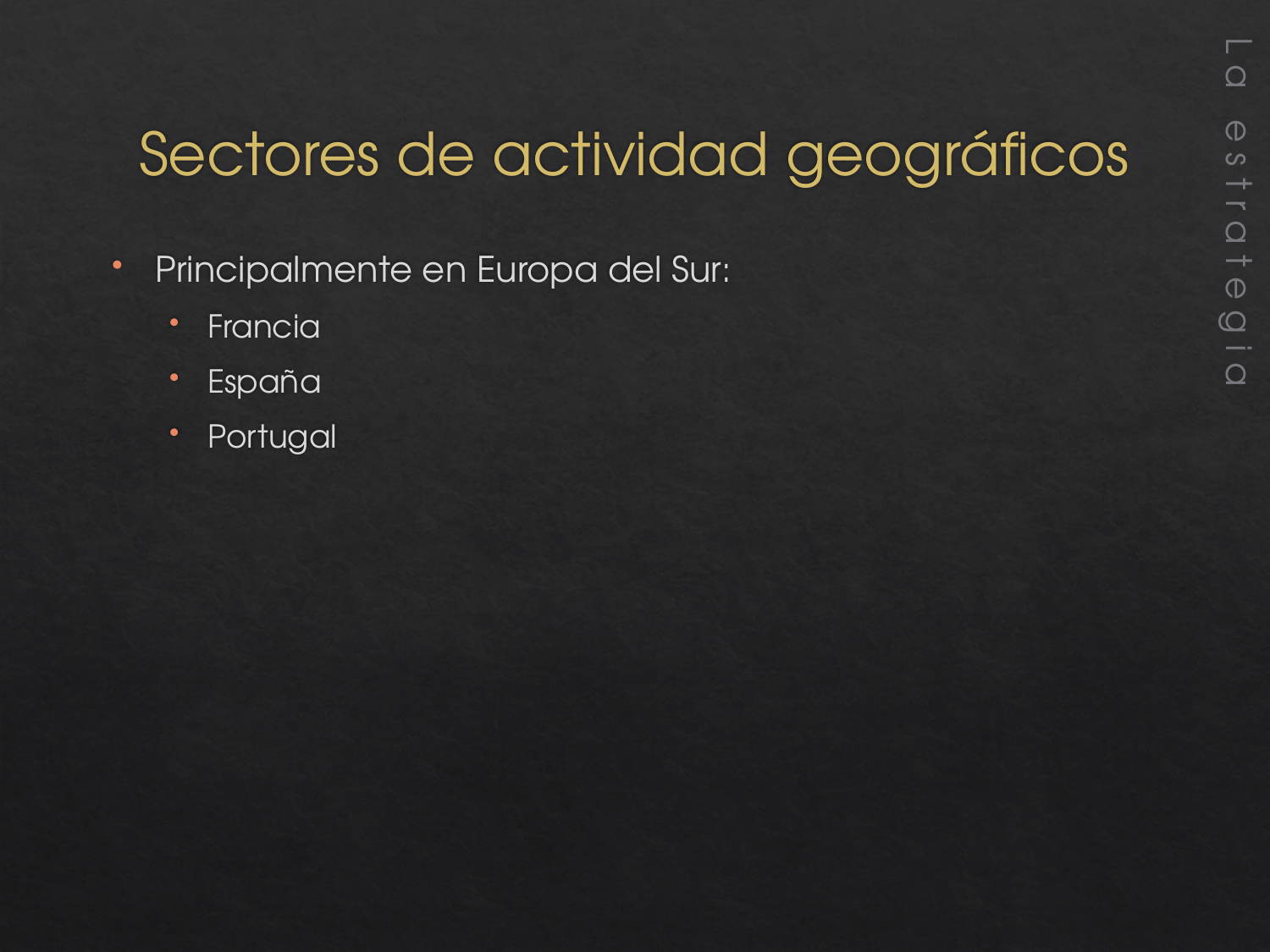

La estrategia
# Sectores de actividad geográficos
Principalmente en Europa del Sur:
Francia
España
Portugal